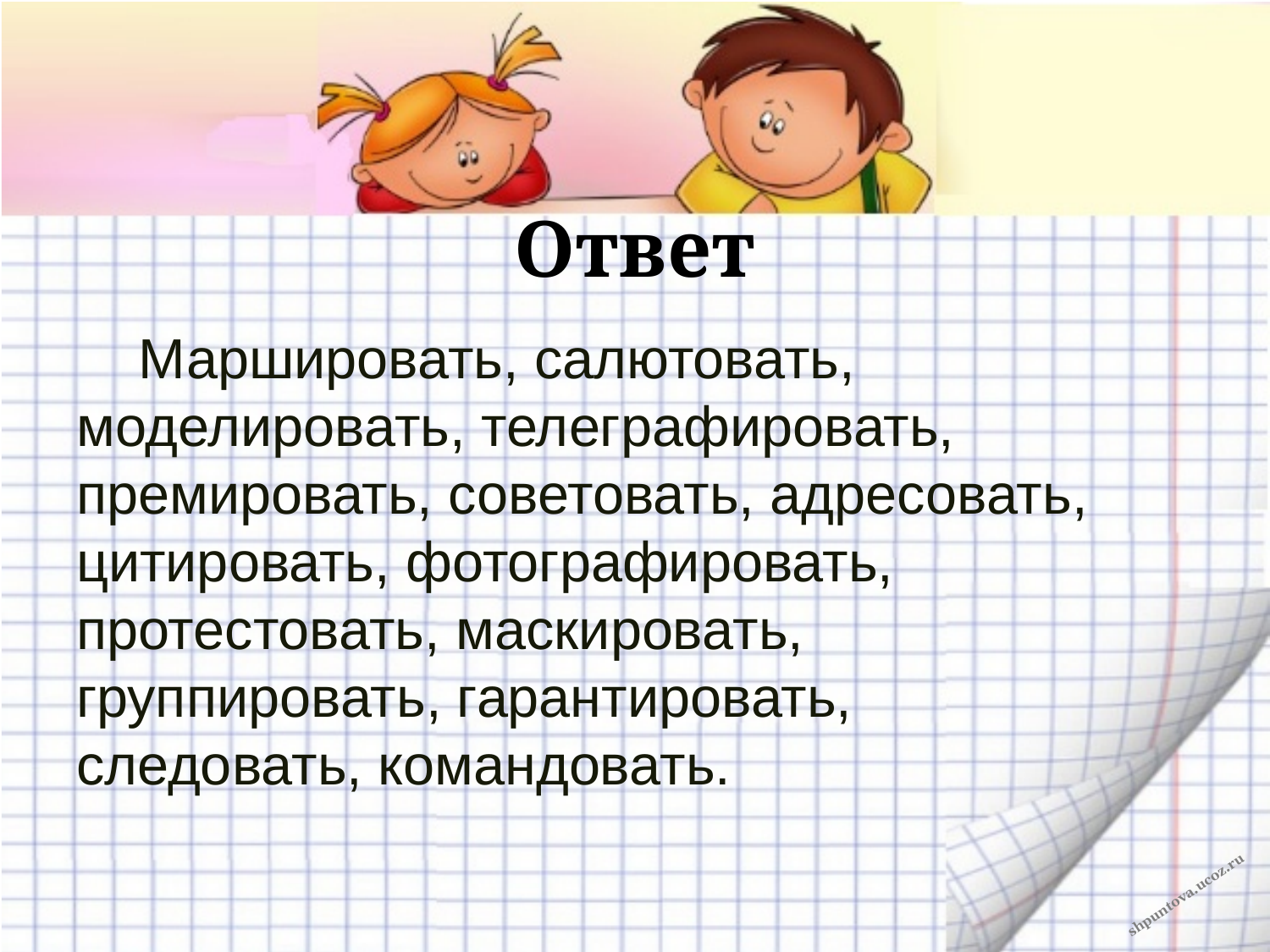

# Ответ
    Маршировать, салютовать, моделировать, телеграфировать, премировать, советовать, адресовать, цитировать, фотографировать, протестовать, маскировать, группировать, гарантировать, следовать, командовать.